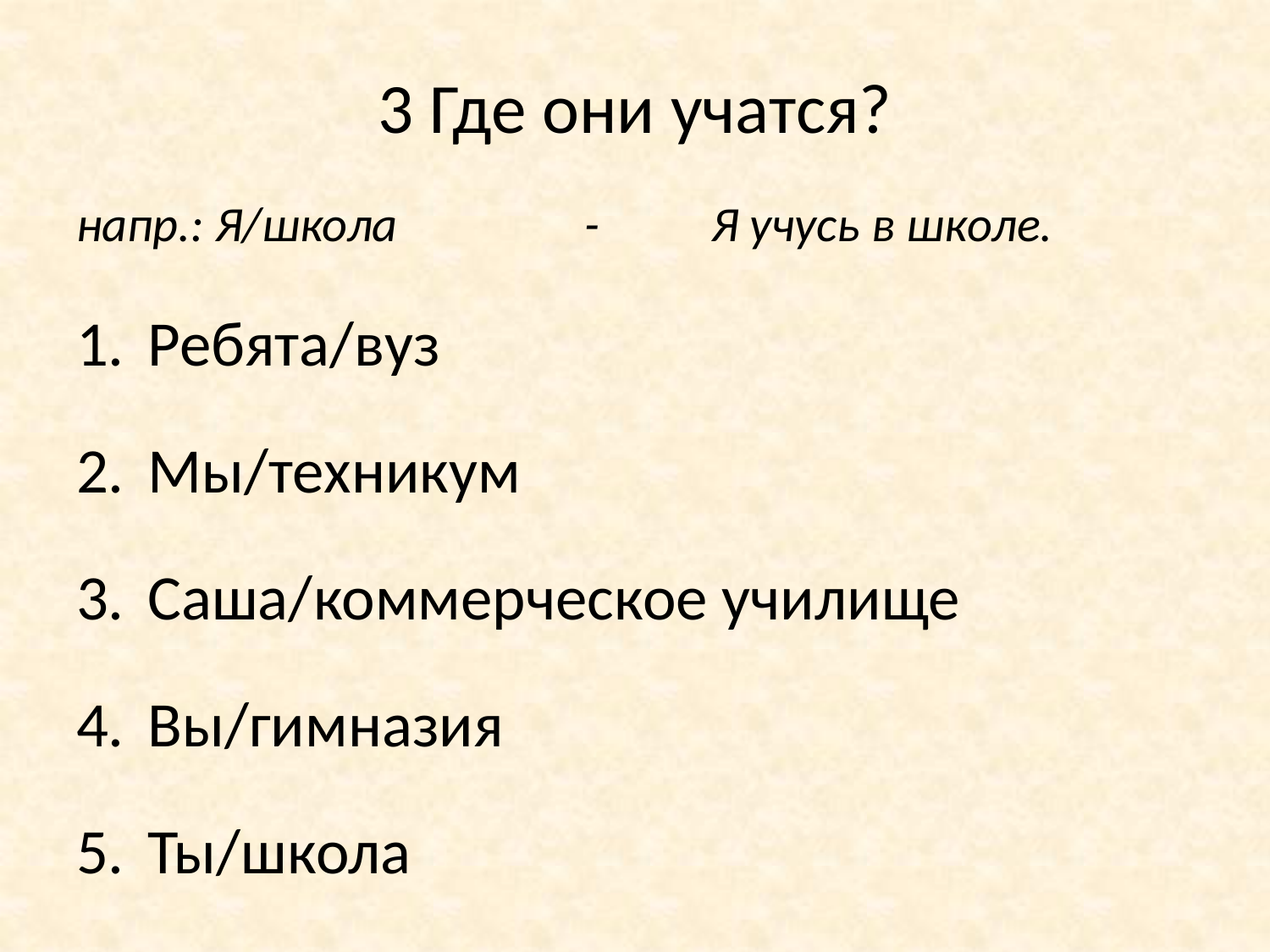

3 Где они учатся?
напр.: Я/школа		-	Я учусь в школе.
Ребята/вуз
Мы/техникум
Саша/коммерческое училище
Вы/гимназия
Ты/школа